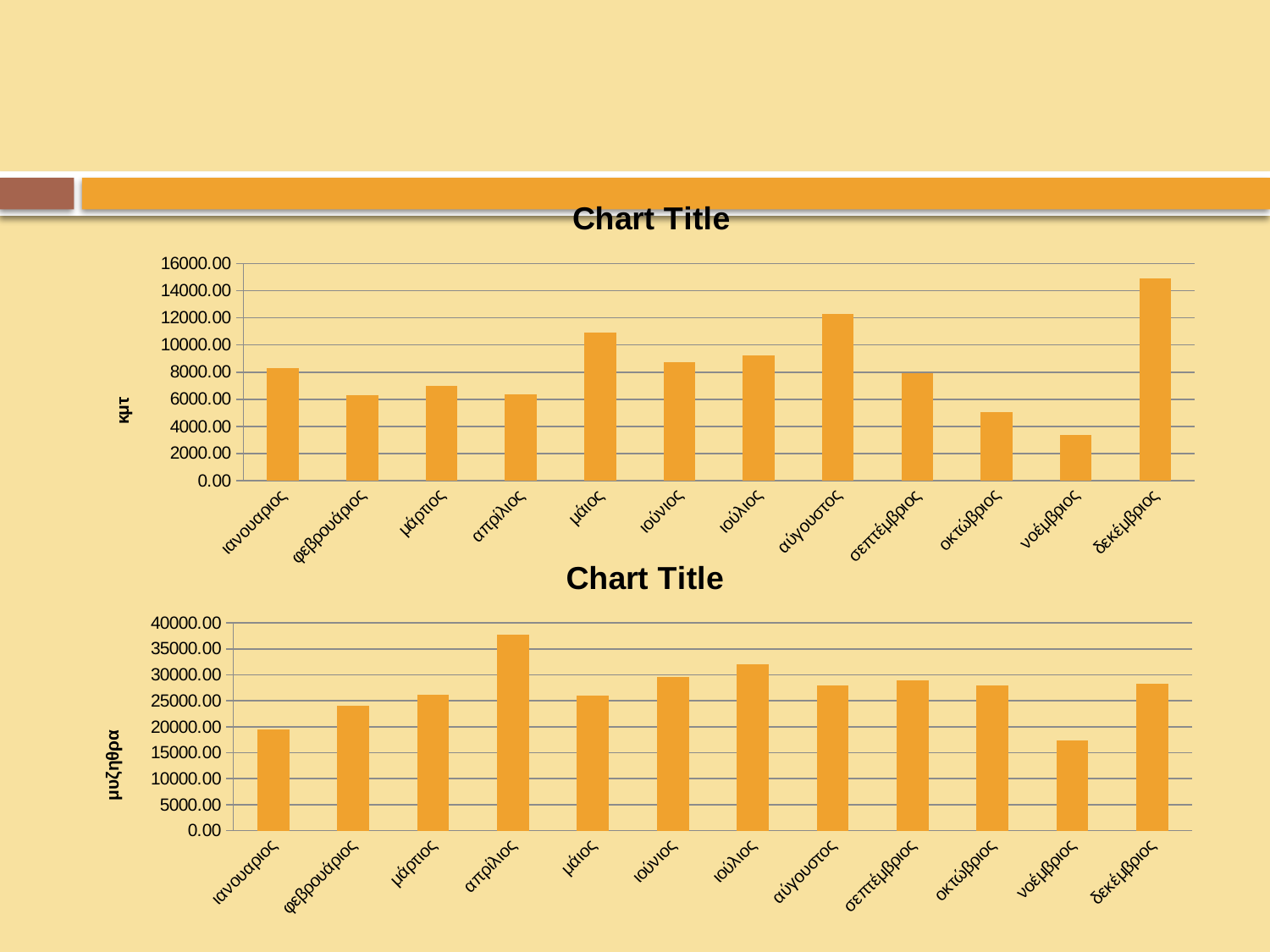

#

### Chart:

| Category |  |
|---|---|
| ιανουαριος | 8320.130000000003 |
| φεβρουάριος | 6292.928000000001 |
| μάρτιος | 6956.995 |
| απρίλιος | 6359.360000000002 |
| μάιος | 10905.705 |
| ιούνιος | 8710.049999999981 |
| ιούλιος | 9239.42 |
| αύγουστος | 12313.854999999958 |
| σεπτέμβριος | 7907.820000000002 |
| οκτώβριος | 5063.205000000001 |
| νοέμβριος | 3366.59 |
| δεκέμβριος | 14898.08 |

### Chart:

| Category |  |
|---|---|
| ιανουαριος | 19523.94700000003 |
| φεβρουάριος | 24049.368 |
| μάρτιος | 26202.972000000005 |
| απρίλιος | 37793.776999999995 |
| μάιος | 25969.999 |
| ιούνιος | 29586.979 |
| ιούλιος | 31990.121999999996 |
| αύγουστος | 27949.151999999933 |
| σεπτέμβριος | 29022.55 |
| οκτώβριος | 27933.142 |
| νοέμβριος | 17428.206 |
| δεκέμβριος | 28368.616999999933 |